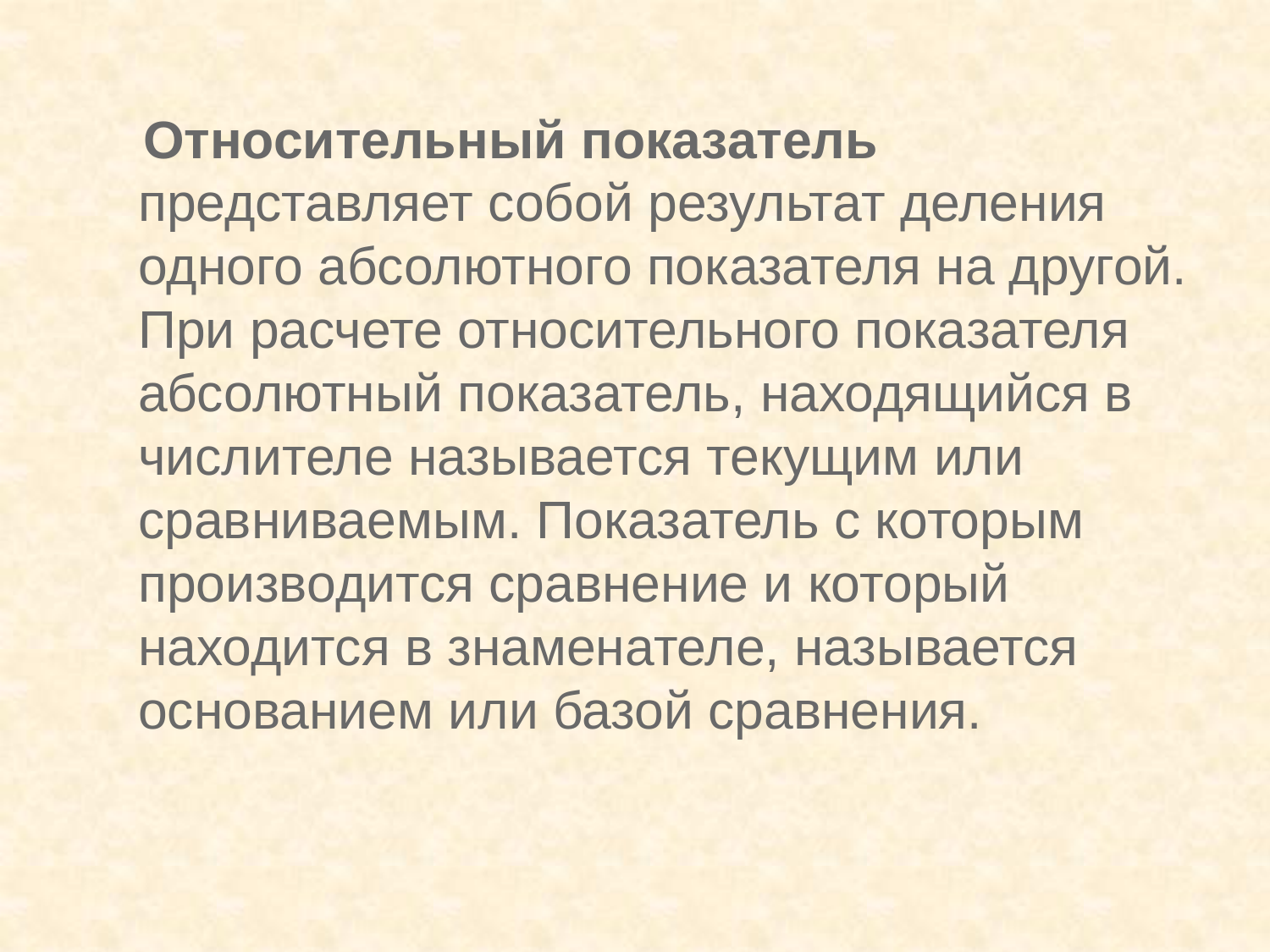

Относительный показатель представляет собой результат деления одного абсолютного показателя на другой. При расчете относительного показателя абсолютный показатель, находящийся в числителе называется текущим или сравниваемым. Показатель с которым производится сравнение и который находится в знаменателе, называется основанием или базой сравнения.